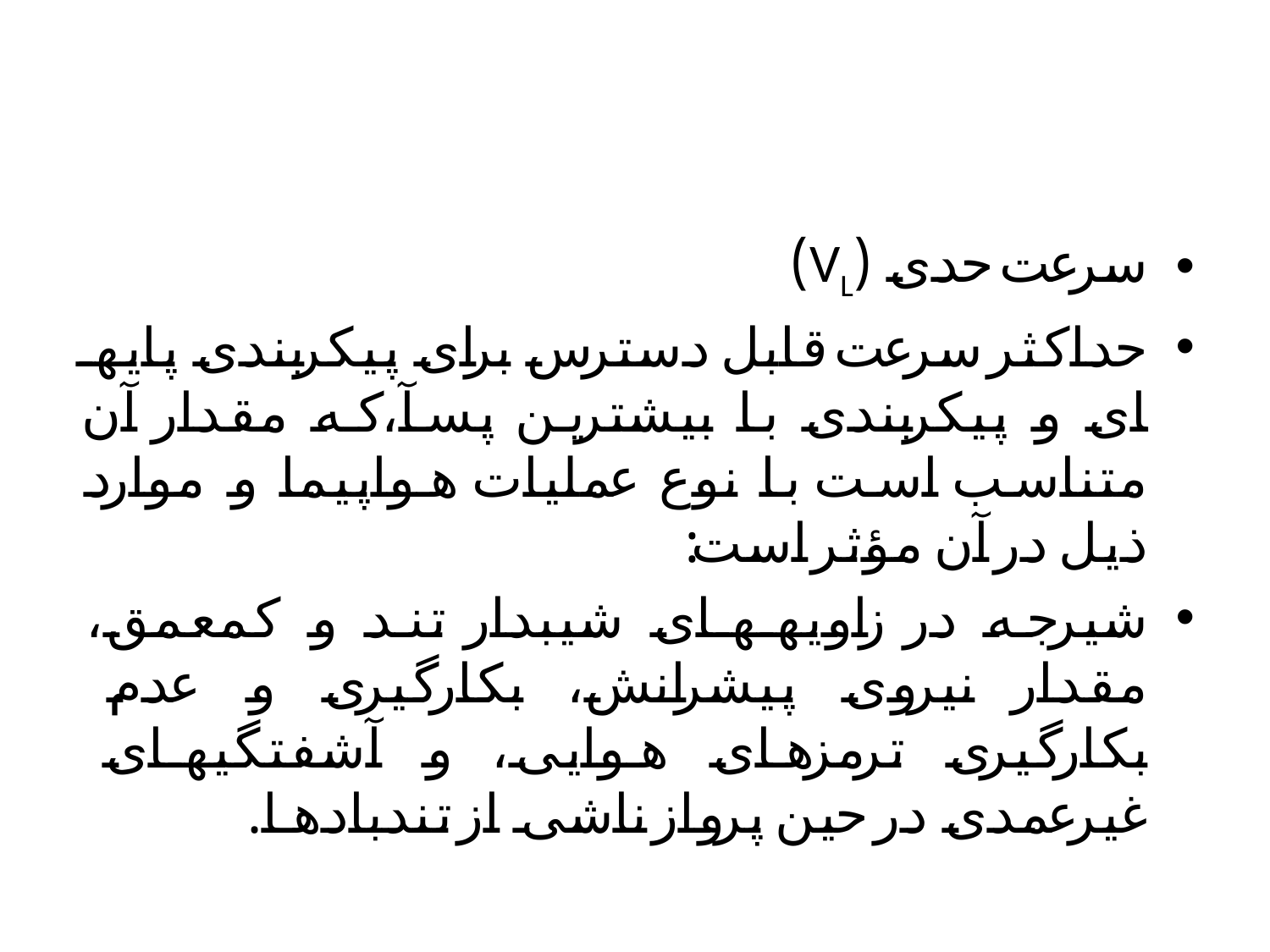

سرعت حدی (VL)
حداکثر سرعت قابل دسترس برای پیکربندی پایه­ای و پیکربندی با بیشترین پسآ،که مقدار آن متناسب است با نوع عملیات هواپیما و موارد ذیل در آن مؤثر است:
شیرجه در زاویه­های شیب­دار تند و کم­عمق، مقدار نیروی پیشرانش، بکارگیری و عدم بکارگیری ترمزهای هوایی، و آشفتگی­های غیرعمدی در حین پرواز ناشی از تندبادها.